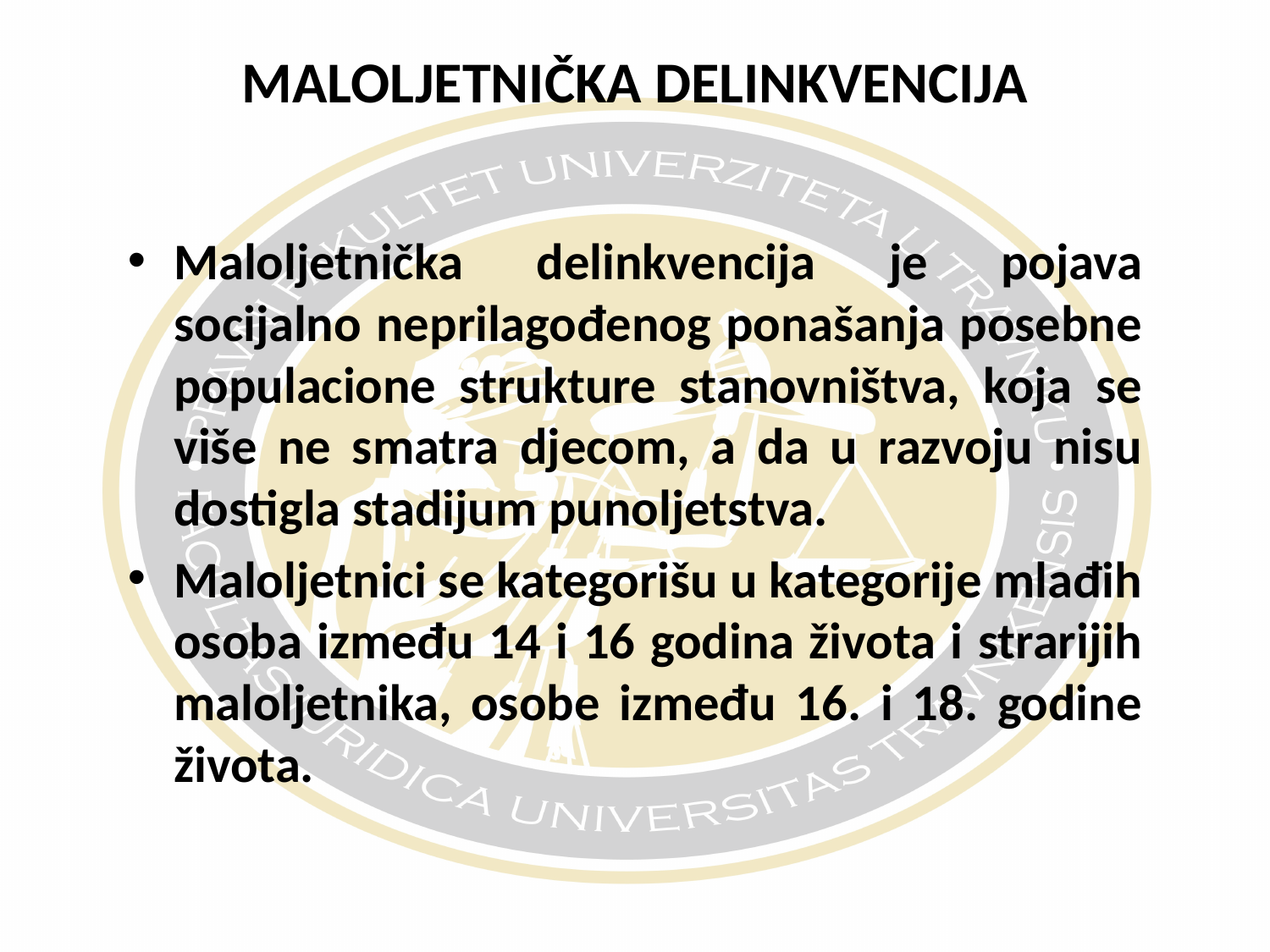

# MALOLJETNIČKA DELINKVENCIJA
Maloljetnička delinkvencija je pojava socijalno neprilagođenog ponašanja posebne populacione strukture stanovništva, koja se više ne smatra djecom, a da u razvoju nisu dostigla stadijum punoljetstva.
Maloljetnici se kategorišu u kategorije mlađih osoba između 14 i 16 godina života i strarijih maloljetnika, osobe između 16. i 18. godine života.